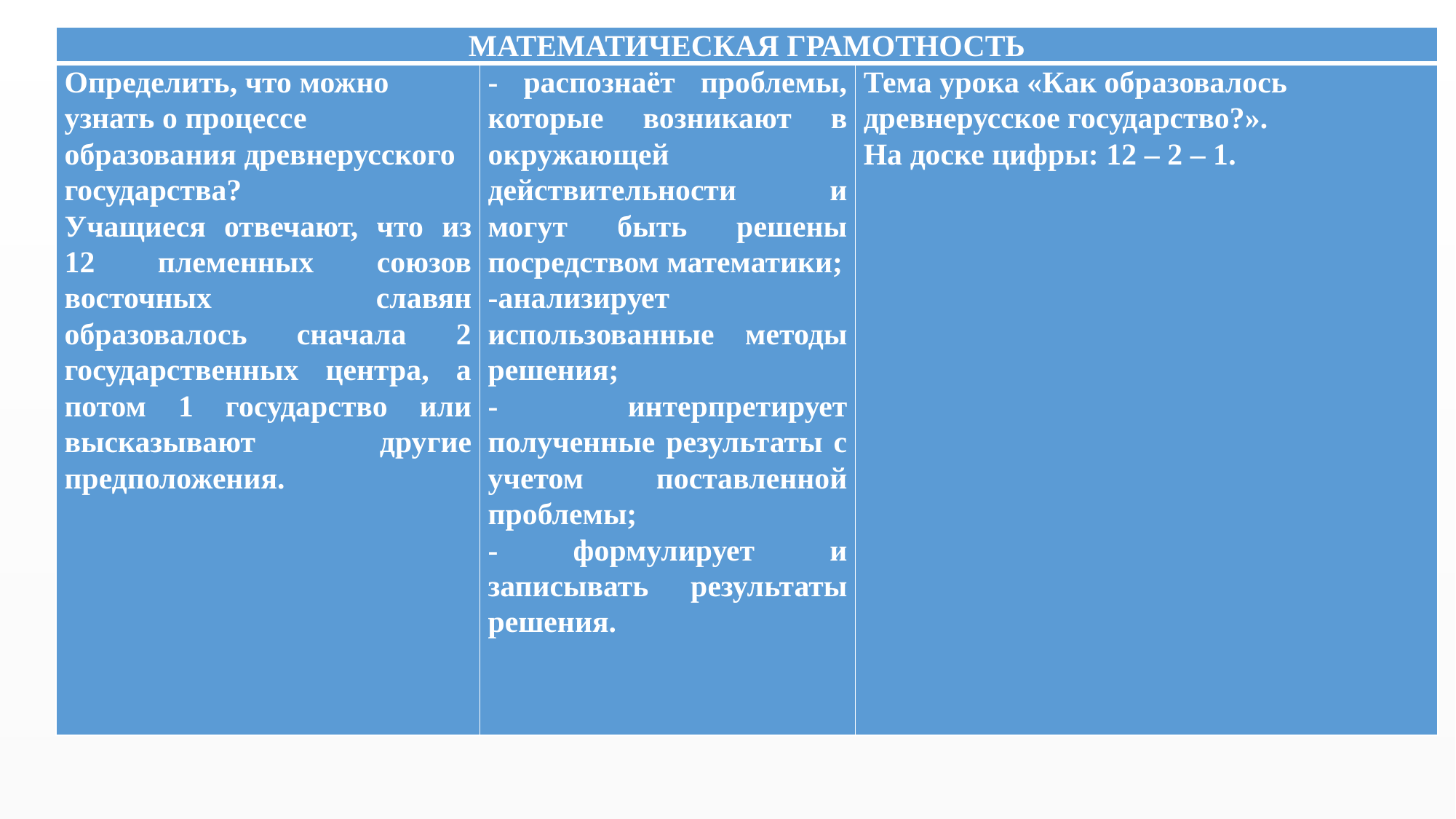

| МАТЕМАТИЧЕСКАЯ ГРАМОТНОСТЬ |  |  |
| --- | --- | --- |
| Определить, что можно узнать о процессе образования древнерусского государства? Учащиеся отвечают, что из 12 племенных союзов восточных славян образовалось сначала 2 государственных центра, а потом 1 государство или высказывают другие предположения. | - распознаёт проблемы, которые возникают в окружающей действительности и могут быть решены посредством математики; -анализирует использованные методы решения; - интерпретирует полученные результаты с учетом поставленной проблемы; - формулирует и записывать результаты решения. | Тема урока «Как образовалось древнерусское государство?». На доске цифры: 12 – 2 – 1. |
#